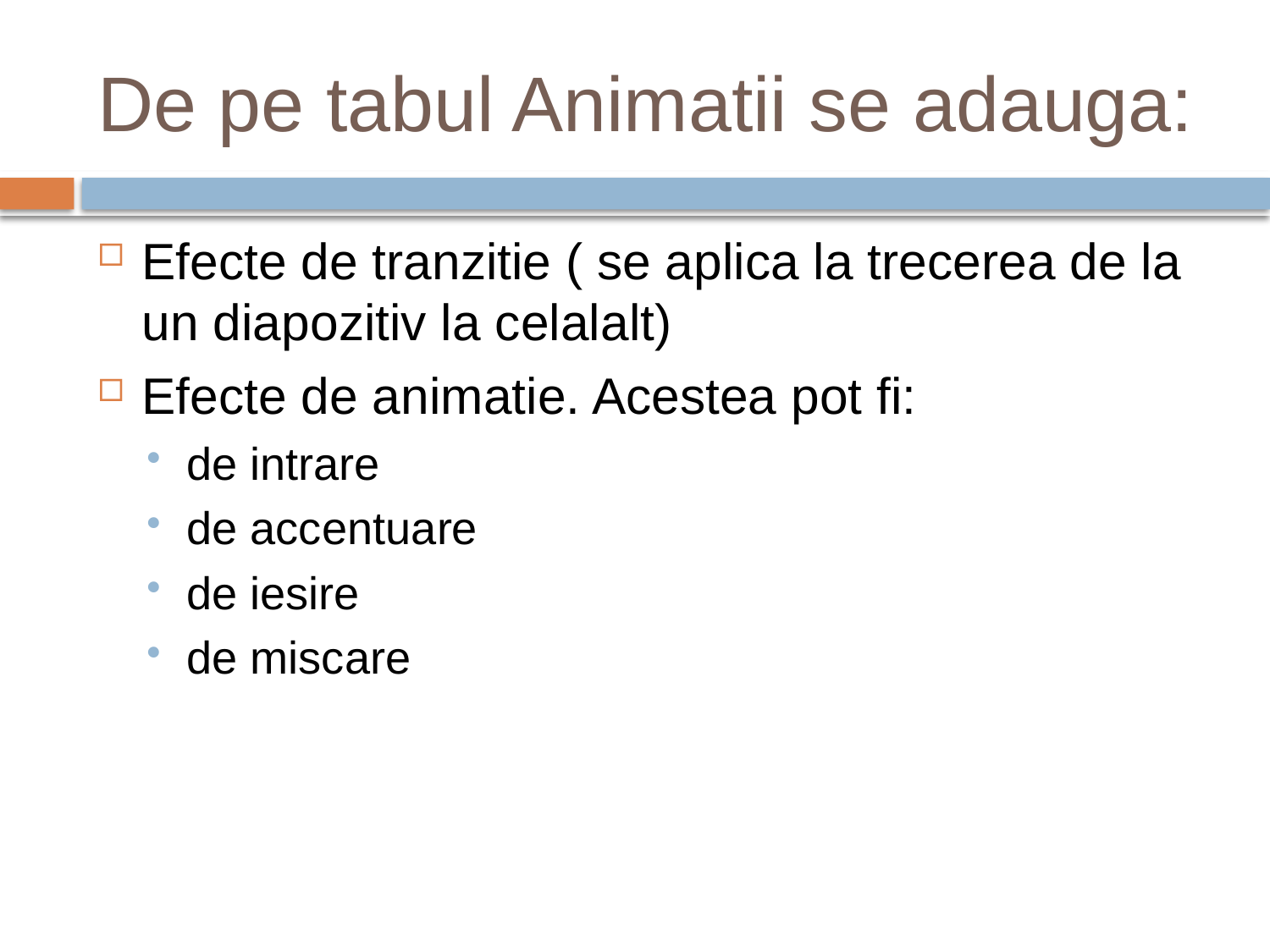

# De pe tabul Animatii se adauga:
Efecte de tranzitie ( se aplica la trecerea de la un diapozitiv la celalalt)
Efecte de animatie. Acestea pot fi:
de intrare
de accentuare
de iesire
de miscare